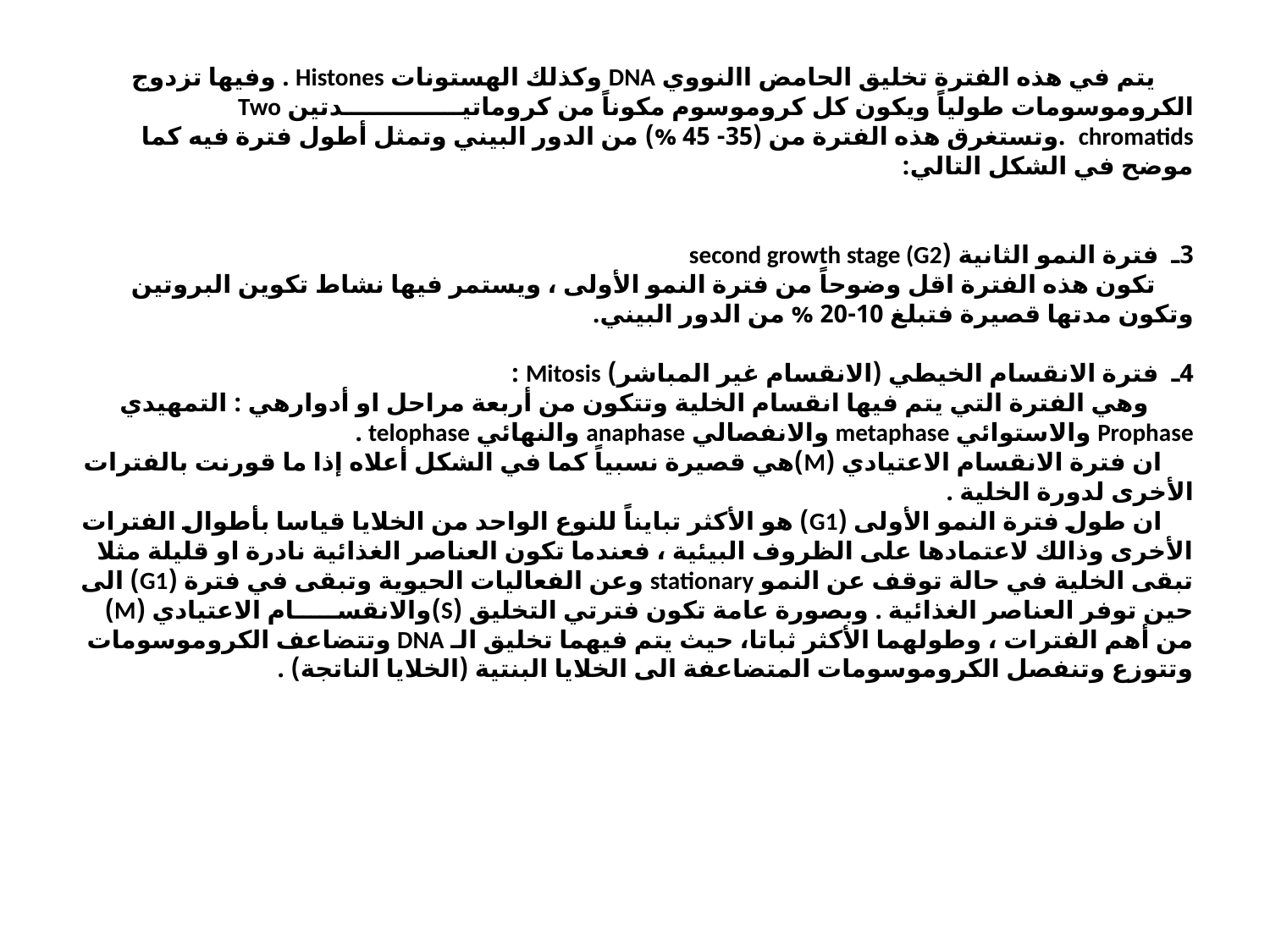

# يتم في هذه الفترة تخليق الحامض االنووي DNA وكذلك الهستونات Histones . وفيها تزدوج الكروموسومات طولياً ويكون كل كروموسوم مكوناً من كروماتيــــــــــــــدتين Two chromatids  .وتستغرق هذه الفترة من (35- 45 %) من الدور البيني وتمثل أطول فترة فيه كما موضح في الشكل التالي: 3ـ  فترة النمو الثانية (second growth stage (G2 تكون هذه الفترة اقل وضوحاً من فترة النمو الأولى ، ويستمر فيها نشاط تكوين البروتين وتكون مدتها قصيرة فتبلغ 10-20 % من الدور البيني. 4ـ  فترة الانقسام الخيطي (الانقسام غير المباشر) Mitosis : وهي الفترة التي يتم فيها انقسام الخلية وتتكون من أربعة مراحل او أدوارهي : التمهيدي Prophase والاستوائي metaphase والانفصالي anaphase والنهائي telophase . ان فترة الانقسام الاعتيادي (M)هي قصيرة نسبياً كما في الشكل أعلاه إذا ما قورنت بالفترات الأخرى لدورة الخلية . ان طول فترة النمو الأولى (G1) هو الأكثر تبايناً للنوع الواحد من الخلايا قياسا بأطوال الفترات الأخرى وذالك لاعتمادها على الظروف البيئية ، فعندما تكون العناصر الغذائية نادرة او قليلة مثلا تبقى الخلية في حالة توقف عن النمو stationary وعن الفعاليات الحيوية وتبقى في فترة (G1) الى حين توفر العناصر الغذائية . وبصورة عامة تكون فترتي التخليق (S)والانقســـــام الاعتيادي (M) من أهم الفترات ، وطولهما الأكثر ثباتا، حيث يتم فيهما تخليق الـ DNA وتتضاعف الكروموسومات وتتوزع وتنفصل الكروموسومات المتضاعفة الى الخلايا البنتية (الخلايا الناتجة) .